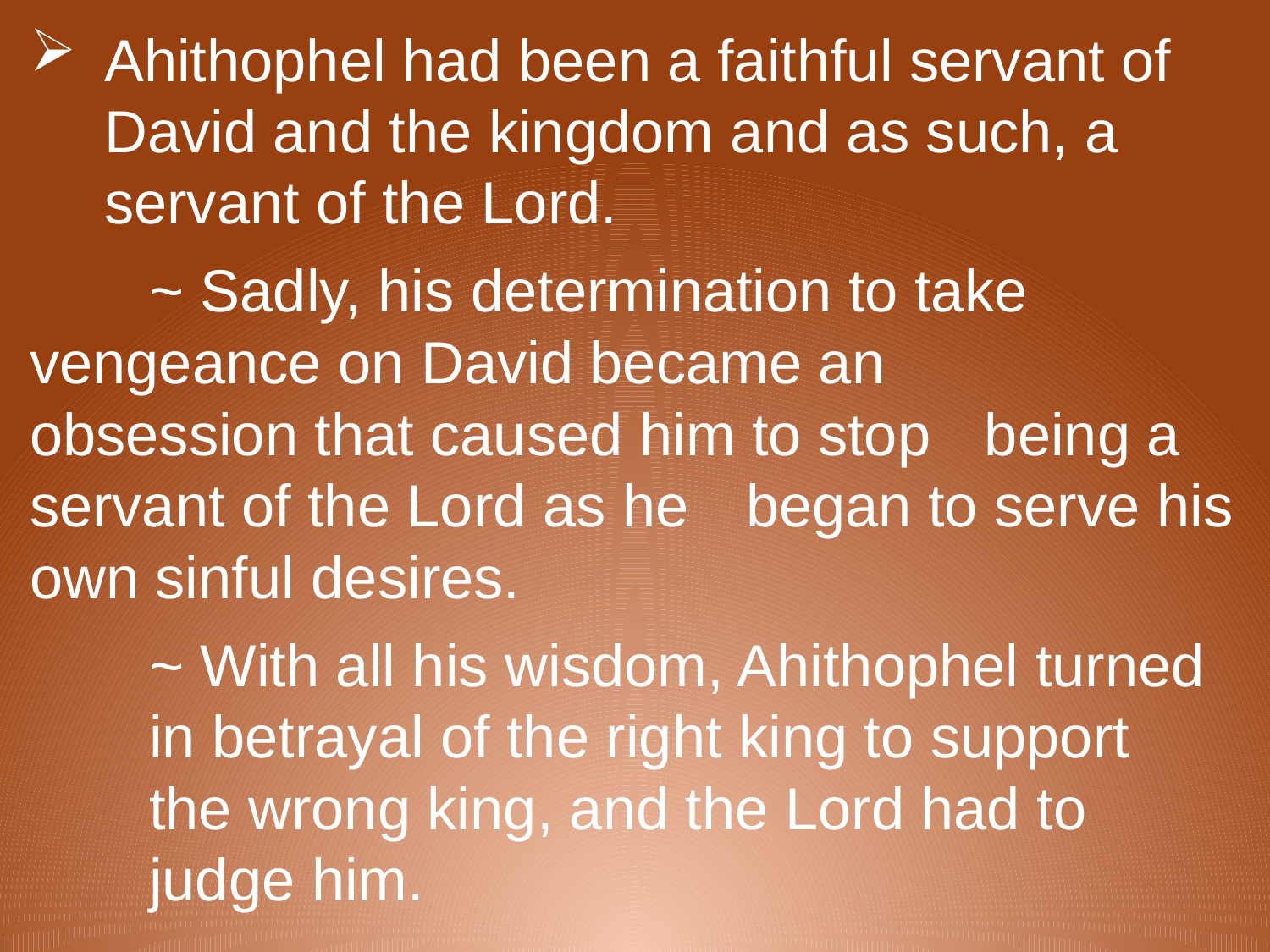

Ahithophel had been a faithful servant of David and the kingdom and as such, a servant of the Lord.
		~ Sadly, his determination to take 						vengeance on David became an 						obsession that caused him to stop 						being a servant of the Lord as he 						began to serve his own sinful desires.
		~ With all his wisdom, Ahithophel turned 					in betrayal of the right king to support 					the wrong king, and the Lord had to 					judge him.